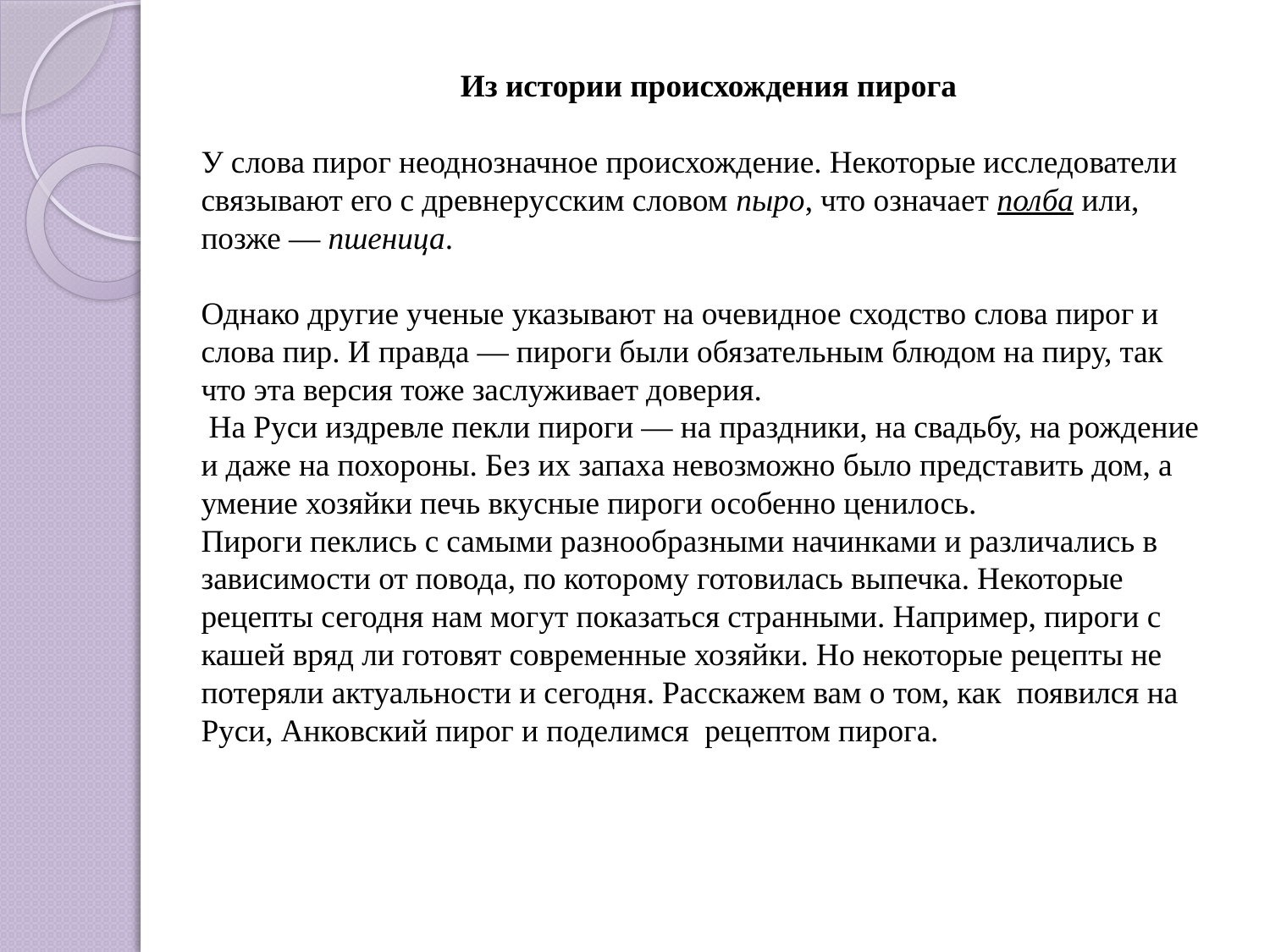

Из истории происхождения пирога

У слова пирог неоднозначное происхождение. Некоторые исследователи связывают его с древнерусским словом пыро, что означает полба или, позже — пшеница.

Однако другие ученые указывают на очевидное сходство слова пирог и слова пир. И правда — пироги были обязательным блюдом на пиру, так что эта версия тоже заслуживает доверия.
 На Руси издревле пекли пироги — на праздники, на свадьбу, на рождение и даже на похороны. Без их запаха невозможно было представить дом, а умение хозяйки печь вкусные пироги особенно ценилось.
Пироги пеклись с самыми разнообразными начинками и различались в зависимости от повода, по которому готовилась выпечка. Некоторые рецепты сегодня нам могут показаться странными. Например, пироги с кашей вряд ли готовят современные хозяйки. Но некоторые рецепты не потеряли актуальности и сегодня. Расскажем вам о том, как  появился на Руси, Анковский пирог и поделимся  рецептом пирога.